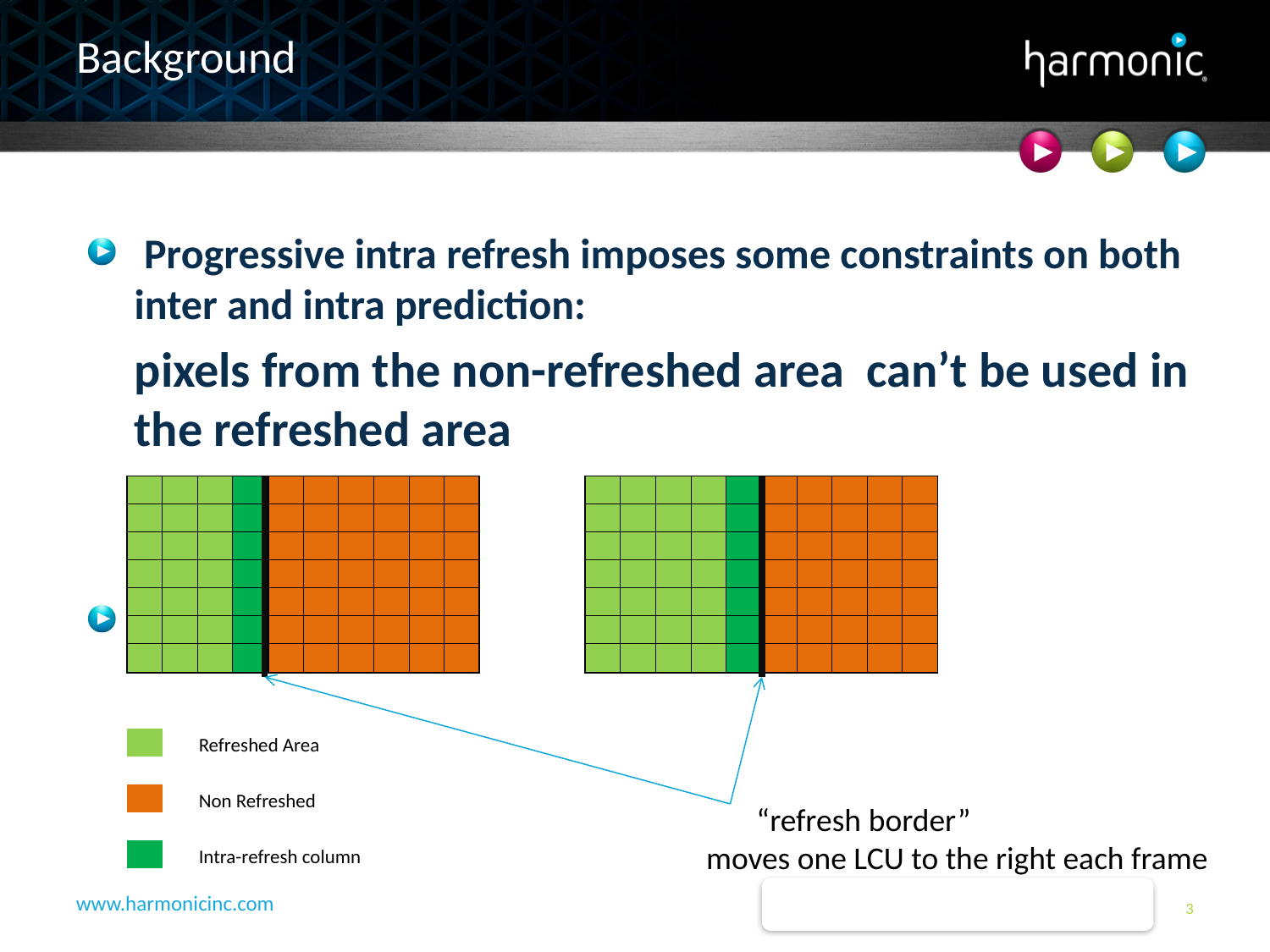

# Background

 Progressive intra refresh imposes some constraints on both inter and intra prediction:
	pixels from the non-refreshed area  can’t be used in the refreshed area

|  |  |  |  |  |  |  |  |  |  |  |  |  |  |  |  |  |  |  |  |  |  |  |
| --- | --- | --- | --- | --- | --- | --- | --- | --- | --- | --- | --- | --- | --- | --- | --- | --- | --- | --- | --- | --- | --- | --- |
|  |  |  |  |  |  |  |  |  |  |  |  |  |  |  |  |  |  |  |  |  |  |  |
|  |  |  |  |  |  |  |  |  |  |  |  |  |  |  |  |  |  |  |  |  |  |  |
|  |  |  |  |  |  |  |  |  |  |  |  |  |  |  |  |  |  |  |  |  |  |  |
|  |  |  |  |  |  |  |  |  |  |  |  |  |  |  |  |  |  |  |  |  |  |  |
|  |  |  |  |  |  |  |  |  |  |  |  |  |  |  |  |  |  |  |  |  |  |  |
|  |  |  |  |  |  |  |  |  |  |  |  |  |  |  |  |  |  |  |  |  |  |  |
|  |  |  |  |  |  |  |  |  |  |  |  |  |  |  |  |  |  |  |  |  |  |  |
|  |  |  |  |  |  |  |  |  |  |  |  |  |  |  |  |  |  |  |  |  |  |  |
|  |  | Refreshed Area |  |  |  |  |  |  |  |  |  |  |  |  |  |  |  |  |  |  |  |  |
|  |  |  |  |  |  |  |  |  |  |  |  |  |  |  |  |  |  |  |  |  |  |  |
|  |  | Non Refreshed |  |  |  |  |  |  |  |  |  |  |  |  |  |  |  |  |  |  |  |  |
|  |  |  |  |  |  |  |  |  |  |  |  |  |  |  |  |  |  |  |  |  |  |  |
|  |  | Intra-refresh column |  |  |  |  |  |  |  |  |  |  |  |  |  |  |  |  |  |  |  |  |
       “refresh border”
moves one LCU to the right each frame

3